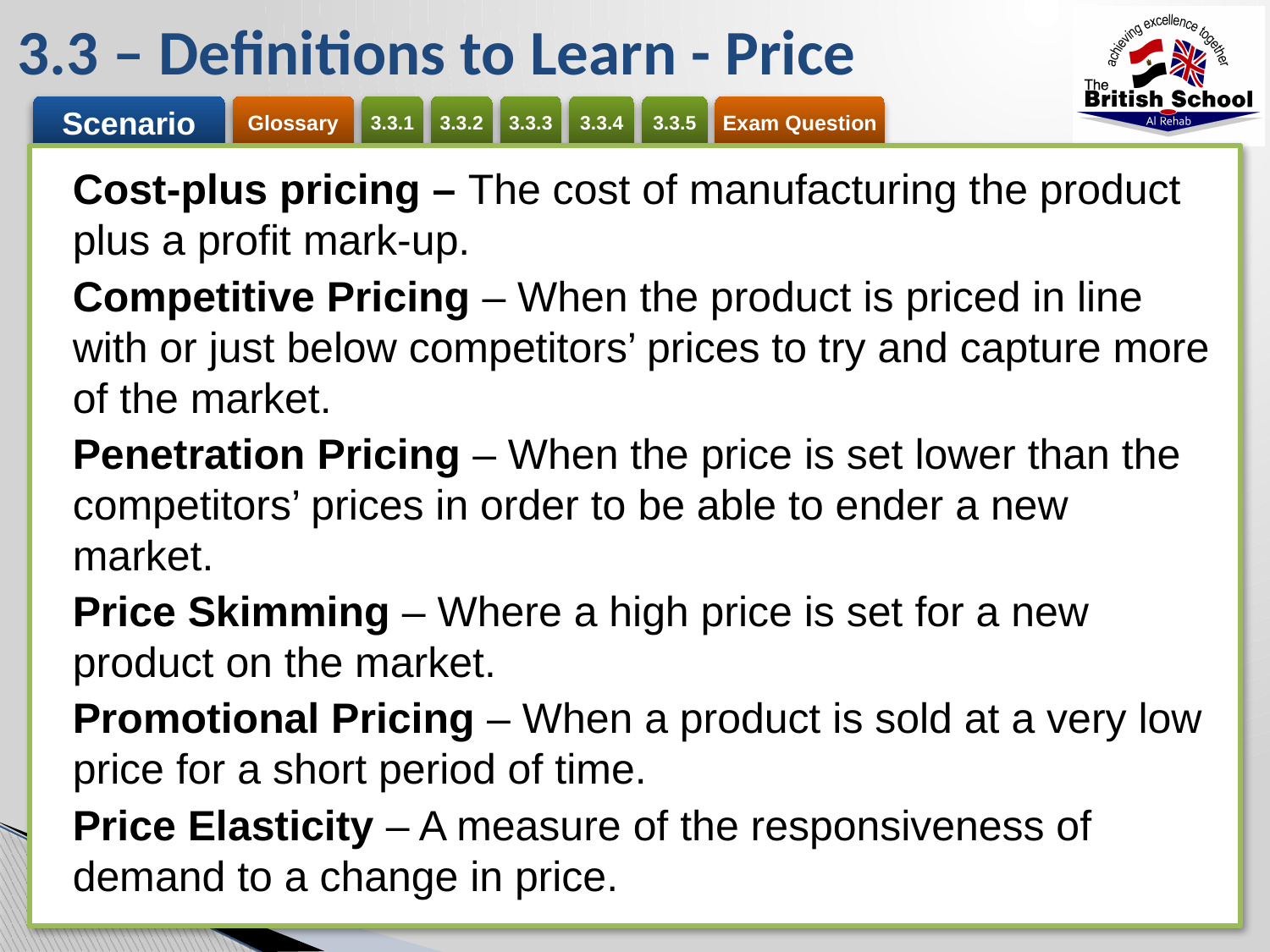

# 3.3 – Definitions to Learn - Price
Cost-plus pricing – The cost of manufacturing the product plus a profit mark-up.
Competitive Pricing – When the product is priced in line with or just below competitors’ prices to try and capture more of the market.
Penetration Pricing – When the price is set lower than the competitors’ prices in order to be able to ender a new market.
Price Skimming – Where a high price is set for a new product on the market.
Promotional Pricing – When a product is sold at a very low price for a short period of time.
Price Elasticity – A measure of the responsiveness of demand to a change in price.